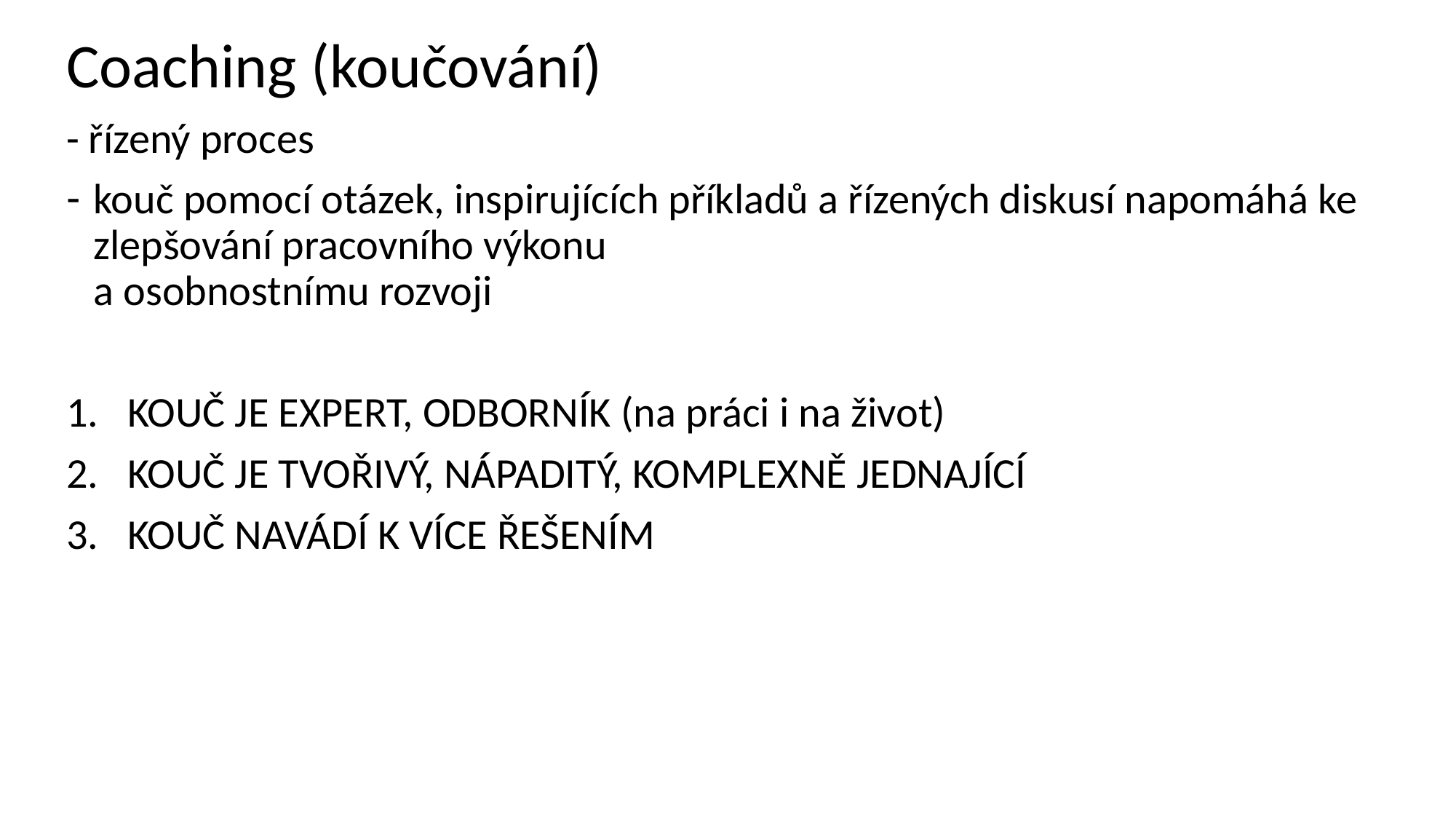

Coaching (koučování)
- řízený proces
kouč pomocí otázek, inspirujících příkladů a řízených diskusí napomáhá ke zlepšování pracovního výkonu
a osobnostnímu rozvoji

KOUČ JE EXPERT, ODBORNÍK (na práci i na život)
KOUČ JE TVOŘIVÝ, NÁPADITÝ, KOMPLEXNĚ JEDNAJÍCÍ
KOUČ NAVÁDÍ K VÍCE ŘEŠENÍM